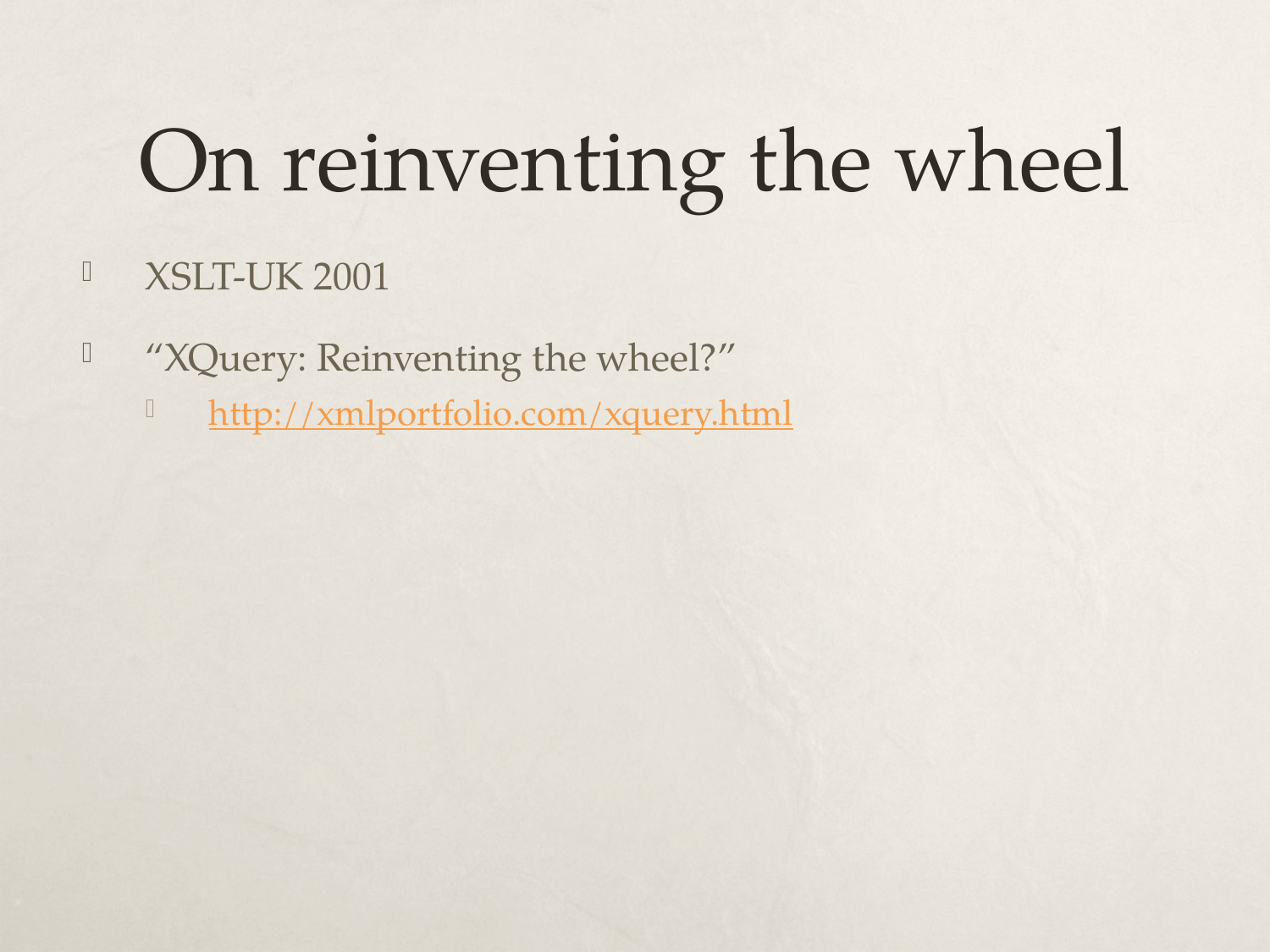

# On reinventing the wheel
XSLT-UK 2001
“XQuery: Reinventing the wheel?”
http://xmlportfolio.com/xquery.html